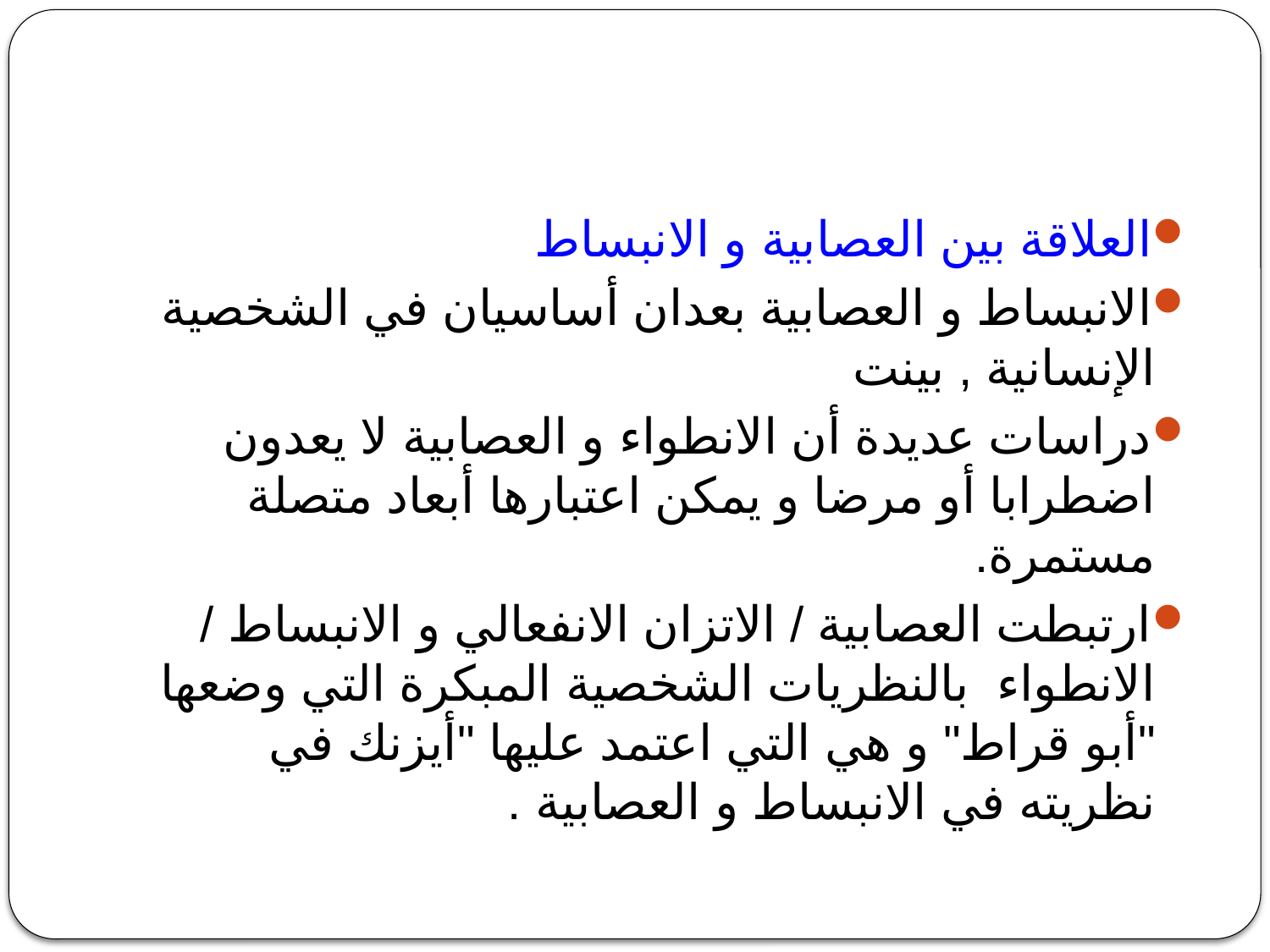

العلاقة بين العصابية و الانبساط
الانبساط و العصابية بعدان أساسيان في الشخصية الإنسانية , بينت
دراسات عديدة أن الانطواء و العصابية لا يعدون اضطرابا أو مرضا و يمكن اعتبارها أبعاد متصلة مستمرة.
ارتبطت العصابية / الاتزان الانفعالي و الانبساط / الانطواء  بالنظريات الشخصية المبكرة التي وضعها "أبو قراط" و هي التي اعتمد عليها "أيزنك في نظريته في الانبساط و العصابية .